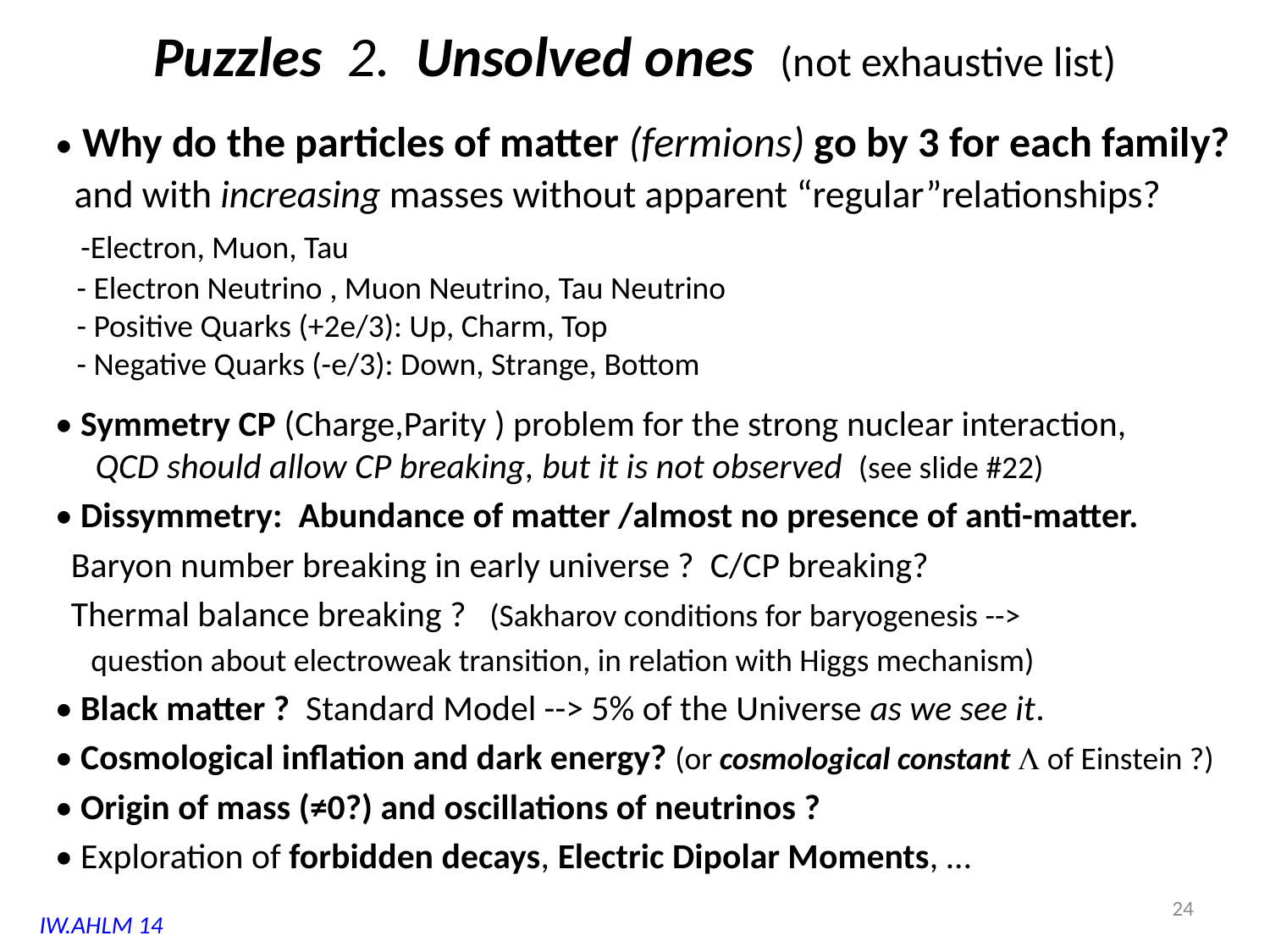

# Puzzles  2.  Unsolved ones  (not exhaustive list)
• Why do the particles of matter (fermions) go by 3 for each family?   and with increasing masses without apparent “regular”relationships?
   -Electron, Muon, Tau
   - Electron Neutrino , Muon Neutrino, Tau Neutrino
   - Positive Quarks (+2e/3): Up, Charm, Top
   - Negative Quarks (-e/3): Down, Strange, Bottom
• Symmetry CP (Charge,Parity ) problem for the strong nuclear interaction,
     QCD should allow CP breaking, but it is not observed  (see slide #22)
• Dissymmetry:  Abundance of matter /almost no presence of anti-matter.
  Baryon number breaking in early universe ?  C/CP breaking?
  Thermal balance breaking ?   (Sakharov conditions for baryogenesis -->
     question about electroweak transition, in relation with Higgs mechanism)
• Black matter ?  Standard Model --> 5% of the Universe as we see it.
• Cosmological inflation and dark energy? (or cosmological constant Λ of Einstein ?)
• Origin of mass (≠0?) and oscillations of neutrinos ?
• Exploration of forbidden decays, Electric Dipolar Moments, …

24
IW.AHLM 14